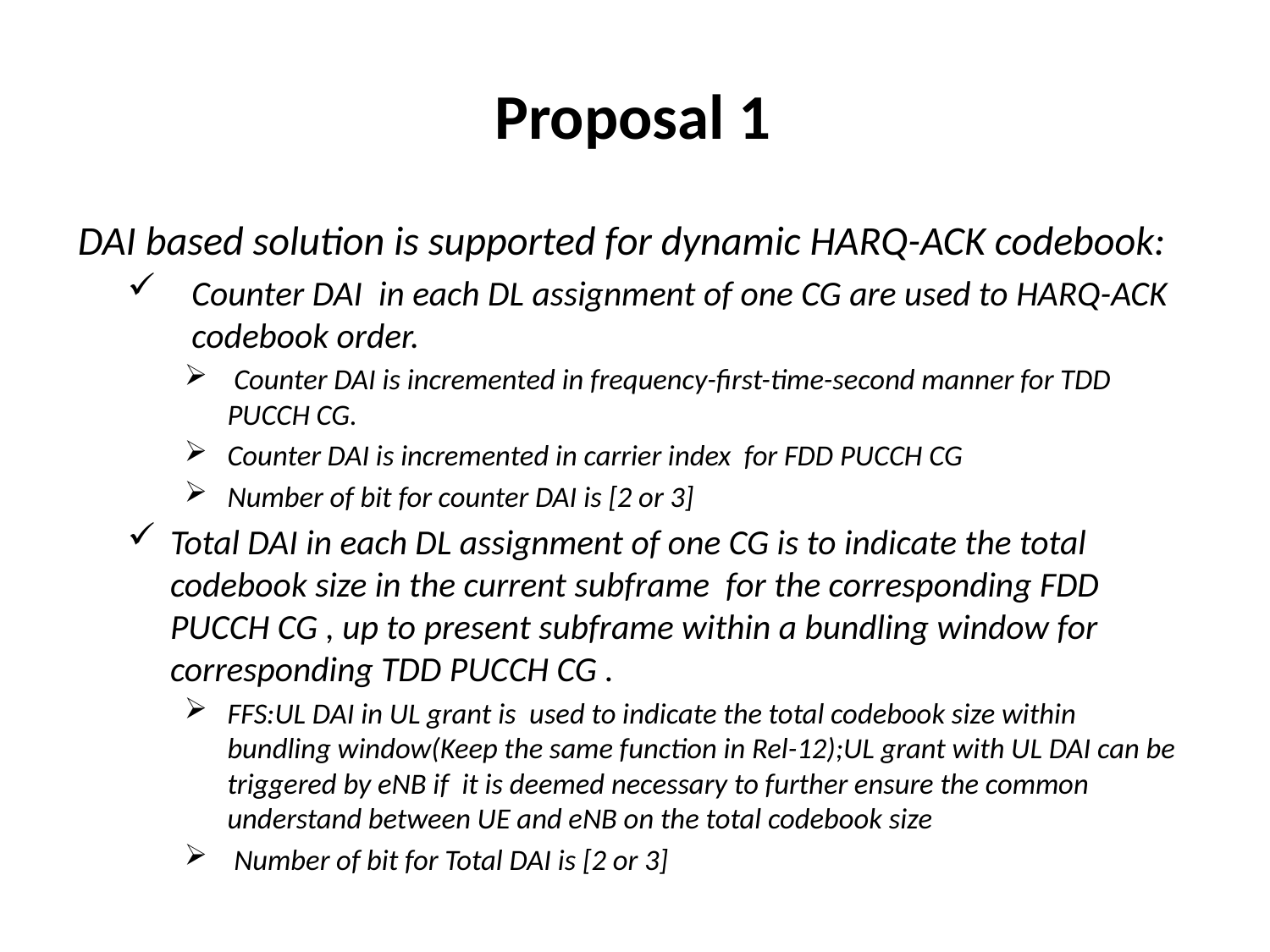

Proposal 1
DAI based solution is supported for dynamic HARQ-ACK codebook:
Counter DAI  in each DL assignment of one CG are used to HARQ-ACK codebook order.
 Counter DAI is incremented in frequency-first-time-second manner for TDD PUCCH CG.
Counter DAI is incremented in carrier index  for FDD PUCCH CG
Number of bit for counter DAI is [2 or 3]
Total DAI in each DL assignment of one CG is to indicate the total codebook size in the current subframe  for the corresponding FDD PUCCH CG , up to present subframe within a bundling window for corresponding TDD PUCCH CG .
FFS:UL DAI in UL grant is  used to indicate the total codebook size within bundling window(Keep the same function in Rel-12);UL grant with UL DAI can be triggered by eNB if  it is deemed necessary to further ensure the common understand between UE and eNB on the total codebook size
 Number of bit for Total DAI is [2 or 3]